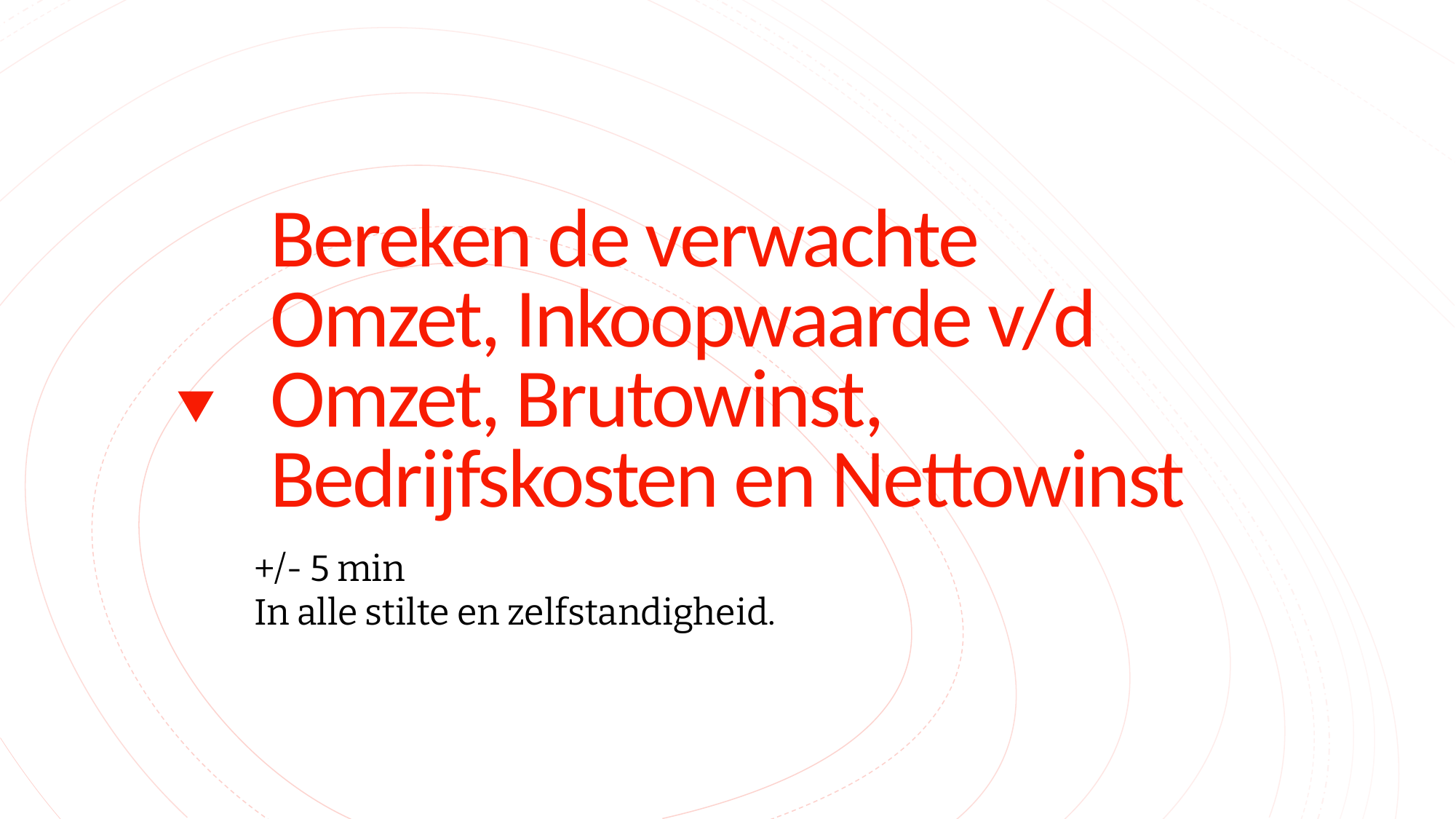

# Bereken de verwachte Omzet, Inkoopwaarde v/d Omzet, Brutowinst, Bedrijfskosten en Nettowinst

+/- 5 min
In alle stilte en zelfstandigheid.